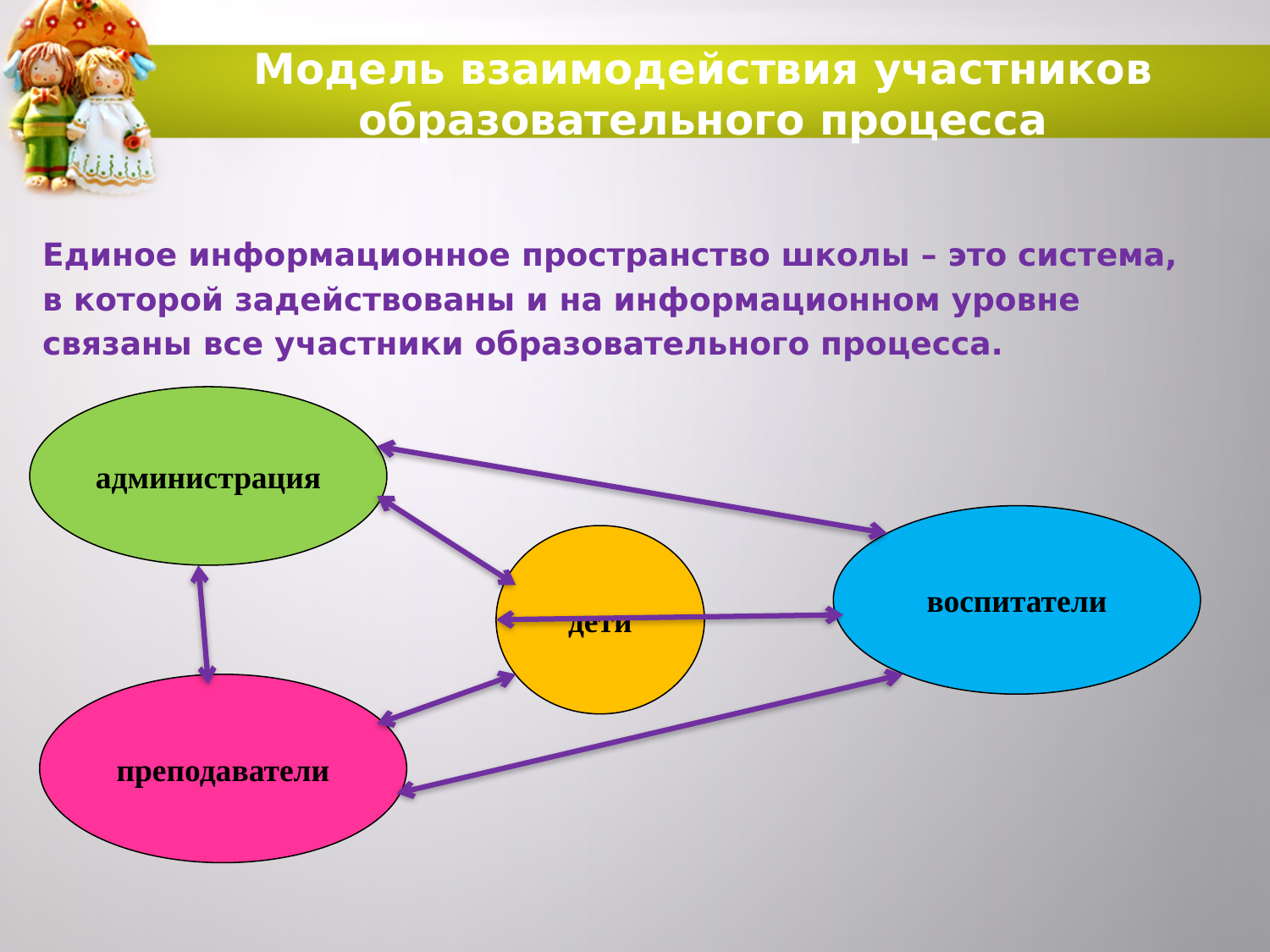

# Модель взаимодействия участников образовательного процесса
Единое информационное пространство школы – это система,
в которой задействованы и на информационном уровне
связаны все участники образовательного процесса.
администрация
воспитатели
дети
преподаватели